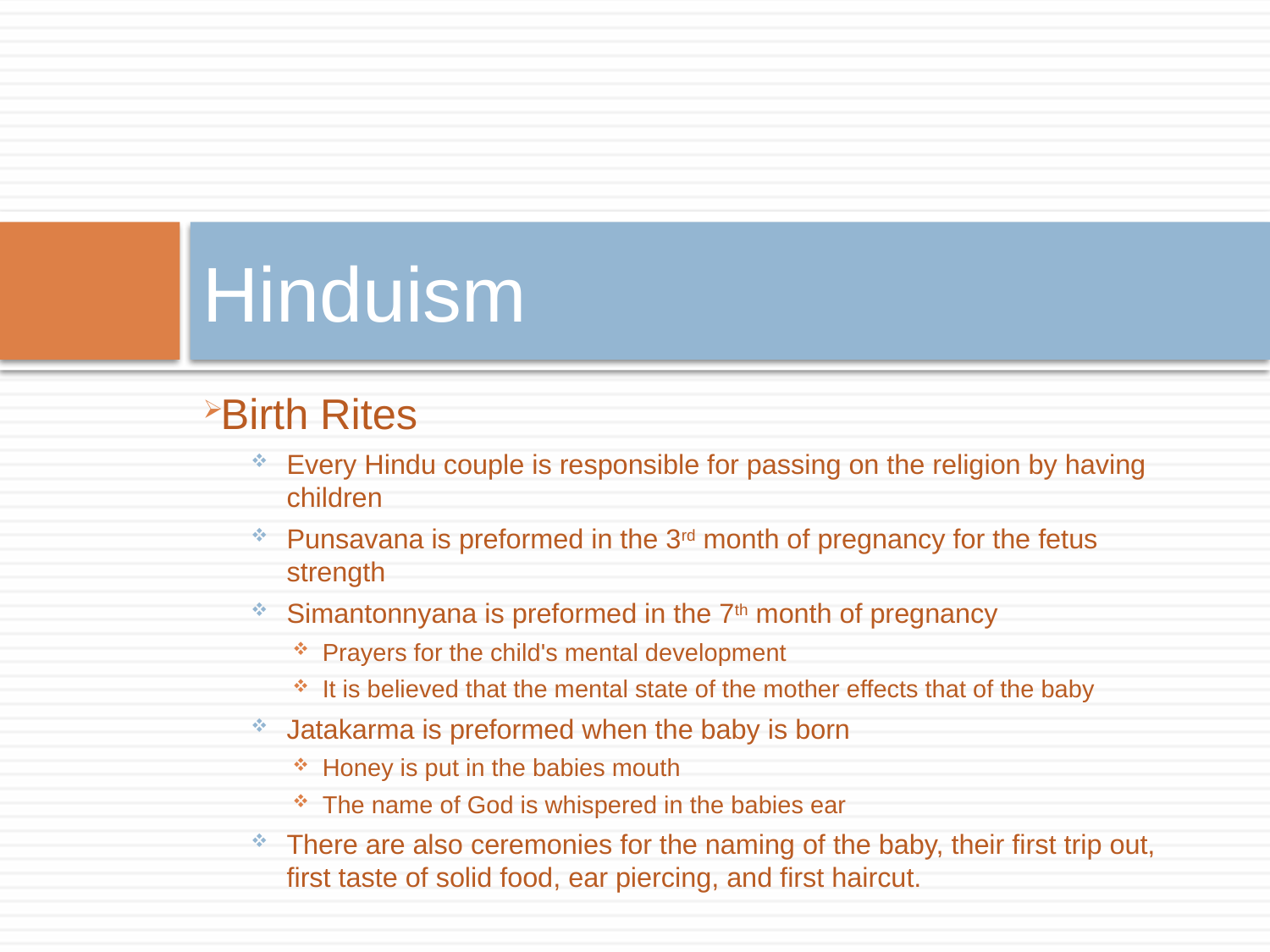

# Hinduism
Birth Rites
Every Hindu couple is responsible for passing on the religion by having children
Punsavana is preformed in the 3rd month of pregnancy for the fetus strength
Simantonnyana is preformed in the 7th month of pregnancy
Prayers for the child's mental development
It is believed that the mental state of the mother effects that of the baby
Jatakarma is preformed when the baby is born
Honey is put in the babies mouth
The name of God is whispered in the babies ear
There are also ceremonies for the naming of the baby, their first trip out, first taste of solid food, ear piercing, and first haircut.